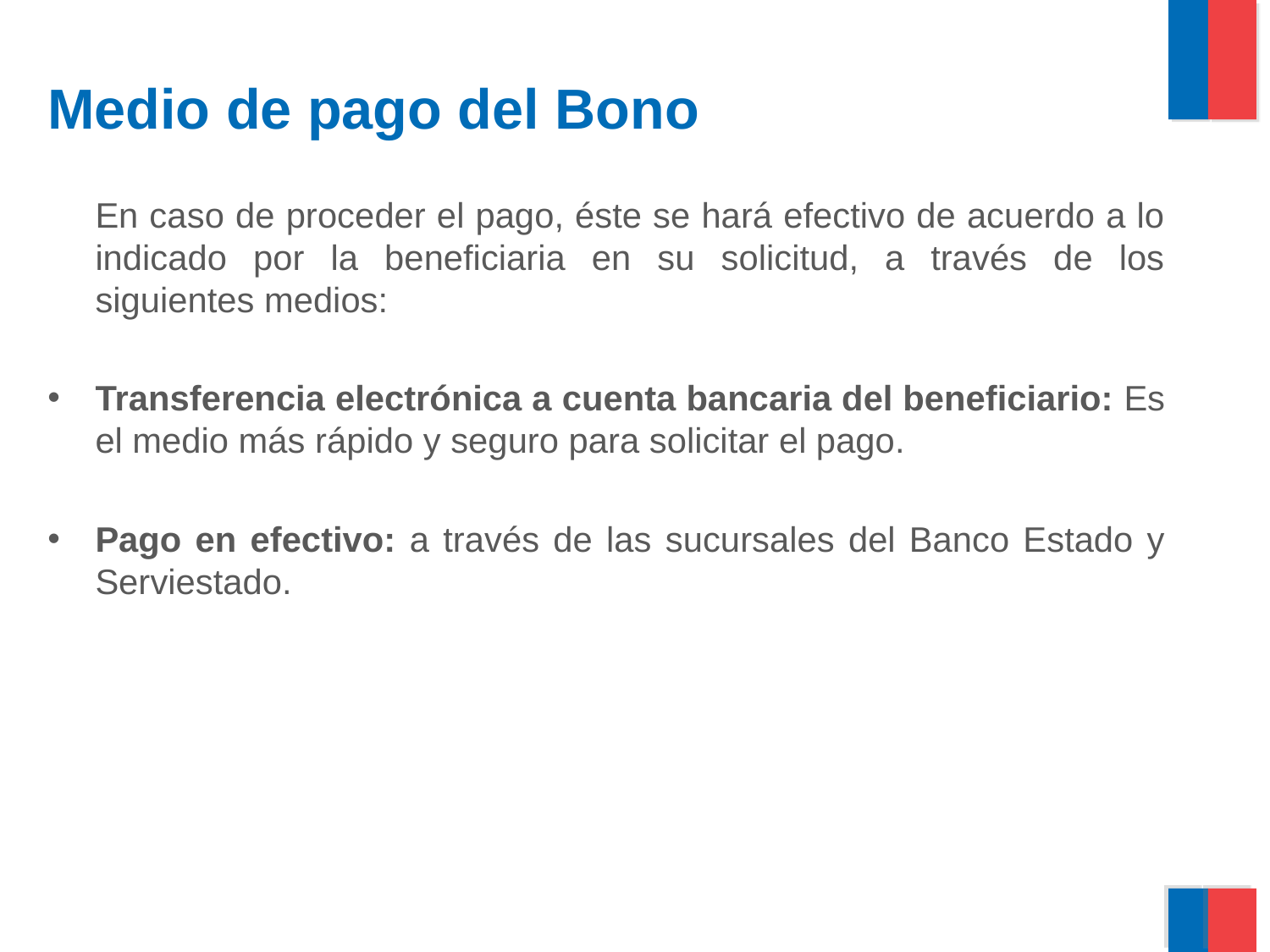

# Medio de pago del Bono
	En caso de proceder el pago, éste se hará efectivo de acuerdo a lo indicado por la beneficiaria en su solicitud, a través de los siguientes medios:

Transferencia electrónica a cuenta bancaria del beneficiario: Es el medio más rápido y seguro para solicitar el pago.

Pago en efectivo: a través de las sucursales del Banco Estado y Serviestado.